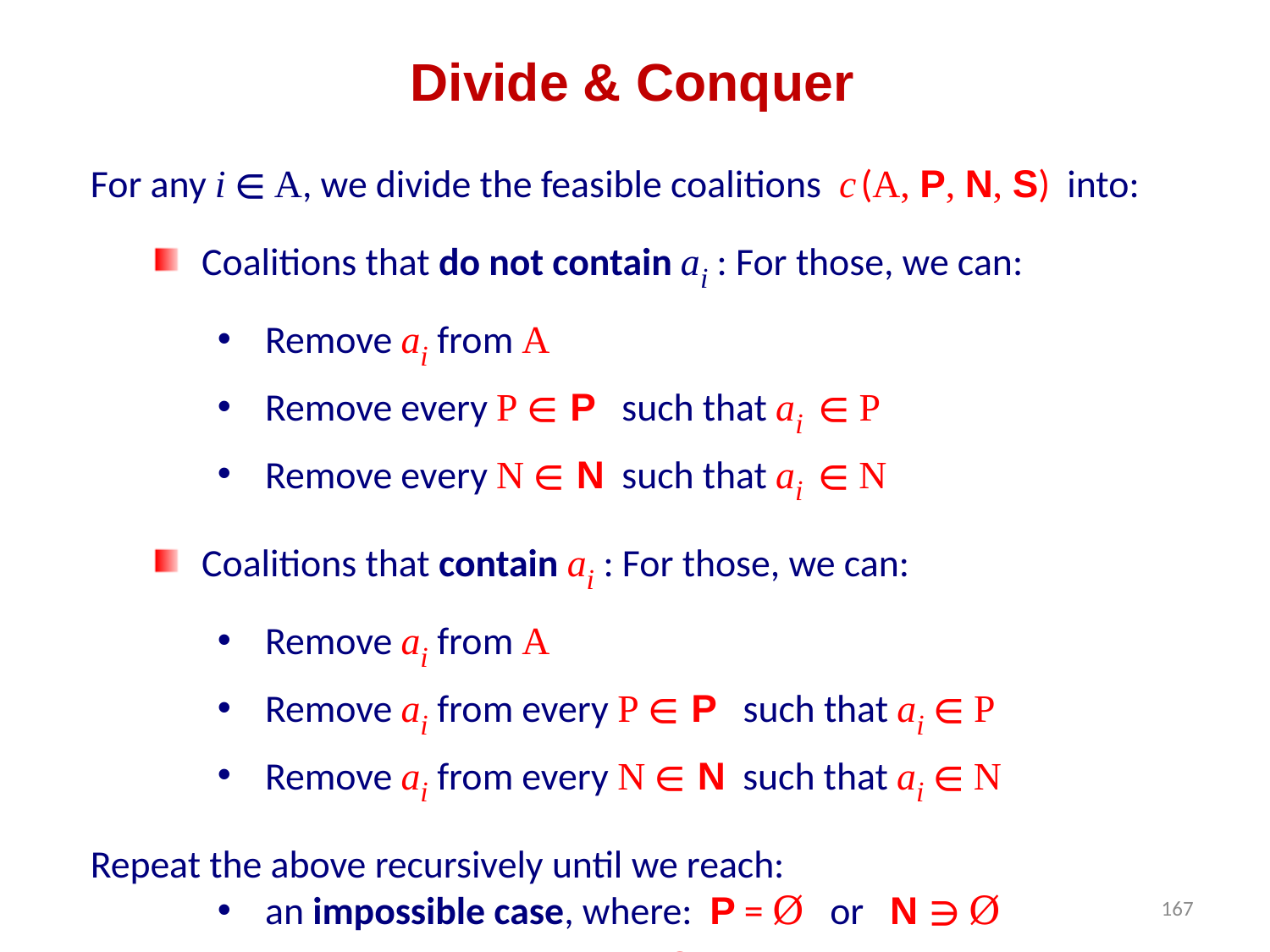

Divide & Conquer
For any i ∈ A, we divide the feasible coalitions  c (A, P, N, S)  into:

Coalitions that do not contain ai : For those, we can:

Remove ai from A
Remove every P ∈ P   such that ai  ∈ P
Remove every N ∈ N  such that ai  ∈ N

Coalitions that contain ai : For those, we can:

Remove ai from A
Remove ai from every P ∈ P   such that ai ∈ P
Remove ai from every N ∈ N  such that ai ∈ N

Repeat the above recursively until we reach:
an impossible case, where:  P = Ø   or   N ∋ Ø
or a base case: |P| = 1,   ∩N = Ø,   |{N ∈ N : |N|>1 }| < 1

167